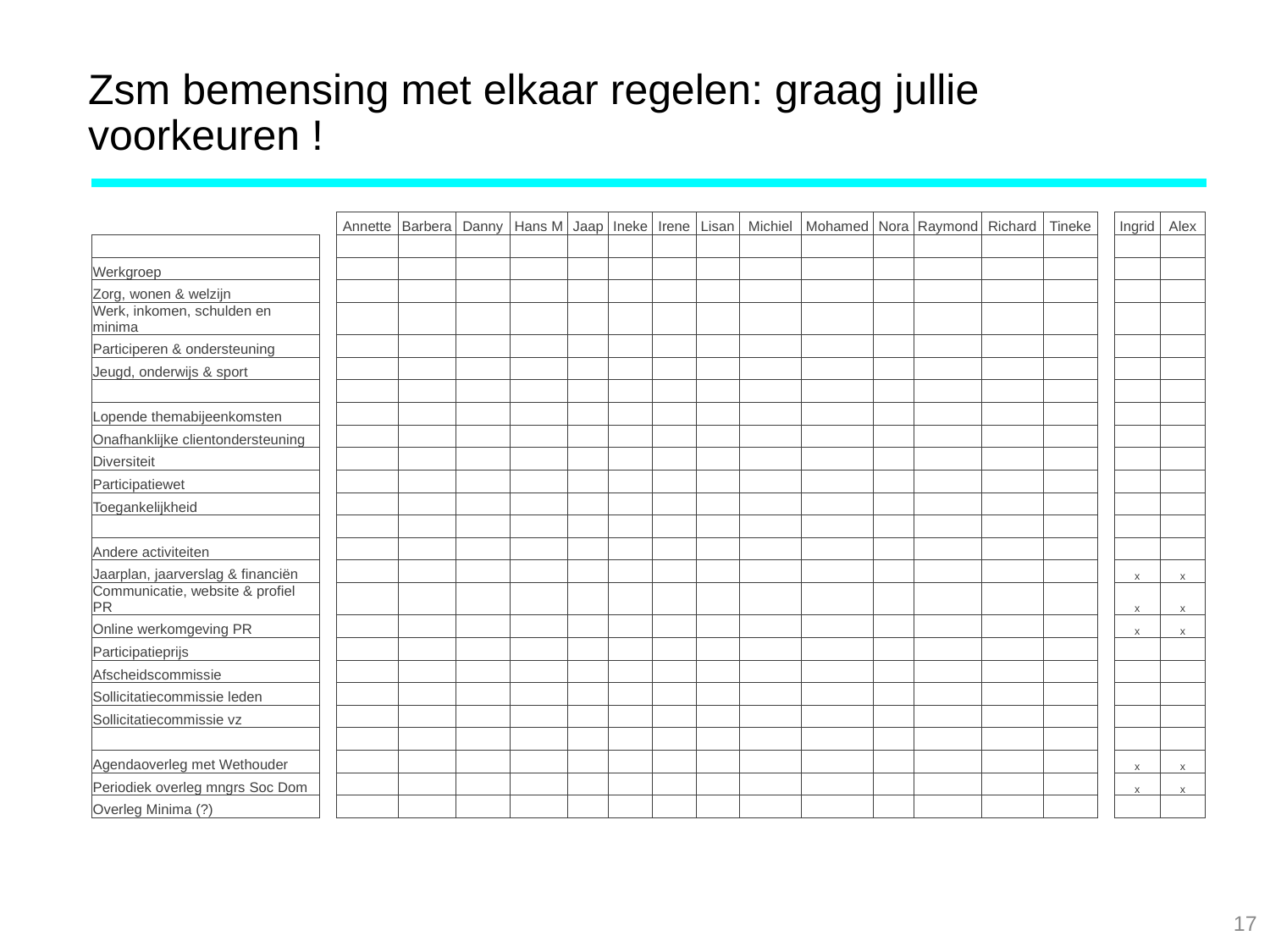

# Zsm bemensing met elkaar regelen: graag jullie voorkeuren !
|  |  | Annette | Barbera | Danny | Hans M | Jaap | Ineke | Irene | Lisan | Michiel | Mohamed | Nora | Raymond | Richard | Tineke |  | Ingrid | Alex |
| --- | --- | --- | --- | --- | --- | --- | --- | --- | --- | --- | --- | --- | --- | --- | --- | --- | --- | --- |
|  |  |  |  |  |  |  |  |  |  |  |  |  |  |  |  |  |  |  |
| Werkgroep |  |  |  |  |  |  |  |  |  |  |  |  |  |  |  |  |  |  |
| Zorg, wonen & welzijn |  |  |  |  |  |  |  |  |  |  |  |  |  |  |  |  |  |  |
| Werk, inkomen, schulden en minima |  |  |  |  |  |  |  |  |  |  |  |  |  |  |  |  |  |  |
| Participeren & ondersteuning |  |  |  |  |  |  |  |  |  |  |  |  |  |  |  |  |  |  |
| Jeugd, onderwijs & sport |  |  |  |  |  |  |  |  |  |  |  |  |  |  |  |  |  |  |
|  |  |  |  |  |  |  |  |  |  |  |  |  |  |  |  |  |  |  |
| Lopende themabijeenkomsten |  |  |  |  |  |  |  |  |  |  |  |  |  |  |  |  |  |  |
| Onafhanklijke clientondersteuning |  |  |  |  |  |  |  |  |  |  |  |  |  |  |  |  |  |  |
| Diversiteit |  |  |  |  |  |  |  |  |  |  |  |  |  |  |  |  |  |  |
| Participatiewet |  |  |  |  |  |  |  |  |  |  |  |  |  |  |  |  |  |  |
| Toegankelijkheid |  |  |  |  |  |  |  |  |  |  |  |  |  |  |  |  |  |  |
|  |  |  |  |  |  |  |  |  |  |  |  |  |  |  |  |  |  |  |
| Andere activiteiten |  |  |  |  |  |  |  |  |  |  |  |  |  |  |  |  |  |  |
| Jaarplan, jaarverslag & financiën |  |  |  |  |  |  |  |  |  |  |  |  |  |  |  |  | x | x |
| Communicatie, website & profiel PR |  |  |  |  |  |  |  |  |  |  |  |  |  |  |  |  | x | x |
| Online werkomgeving PR |  |  |  |  |  |  |  |  |  |  |  |  |  |  |  |  | x | x |
| Participatieprijs |  |  |  |  |  |  |  |  |  |  |  |  |  |  |  |  |  |  |
| Afscheidscommissie |  |  |  |  |  |  |  |  |  |  |  |  |  |  |  |  |  |  |
| Sollicitatiecommissie leden |  |  |  |  |  |  |  |  |  |  |  |  |  |  |  |  |  |  |
| Sollicitatiecommissie vz |  |  |  |  |  |  |  |  |  |  |  |  |  |  |  |  |  |  |
|  |  |  |  |  |  |  |  |  |  |  |  |  |  |  |  |  |  |  |
| Agendaoverleg met Wethouder |  |  |  |  |  |  |  |  |  |  |  |  |  |  |  |  | x | x |
| Periodiek overleg mngrs Soc Dom |  |  |  |  |  |  |  |  |  |  |  |  |  |  |  |  | x | x |
| Overleg Minima (?) |  |  |  |  |  |  |  |  |  |  |  |  |  |  |  |  |  |  |
17